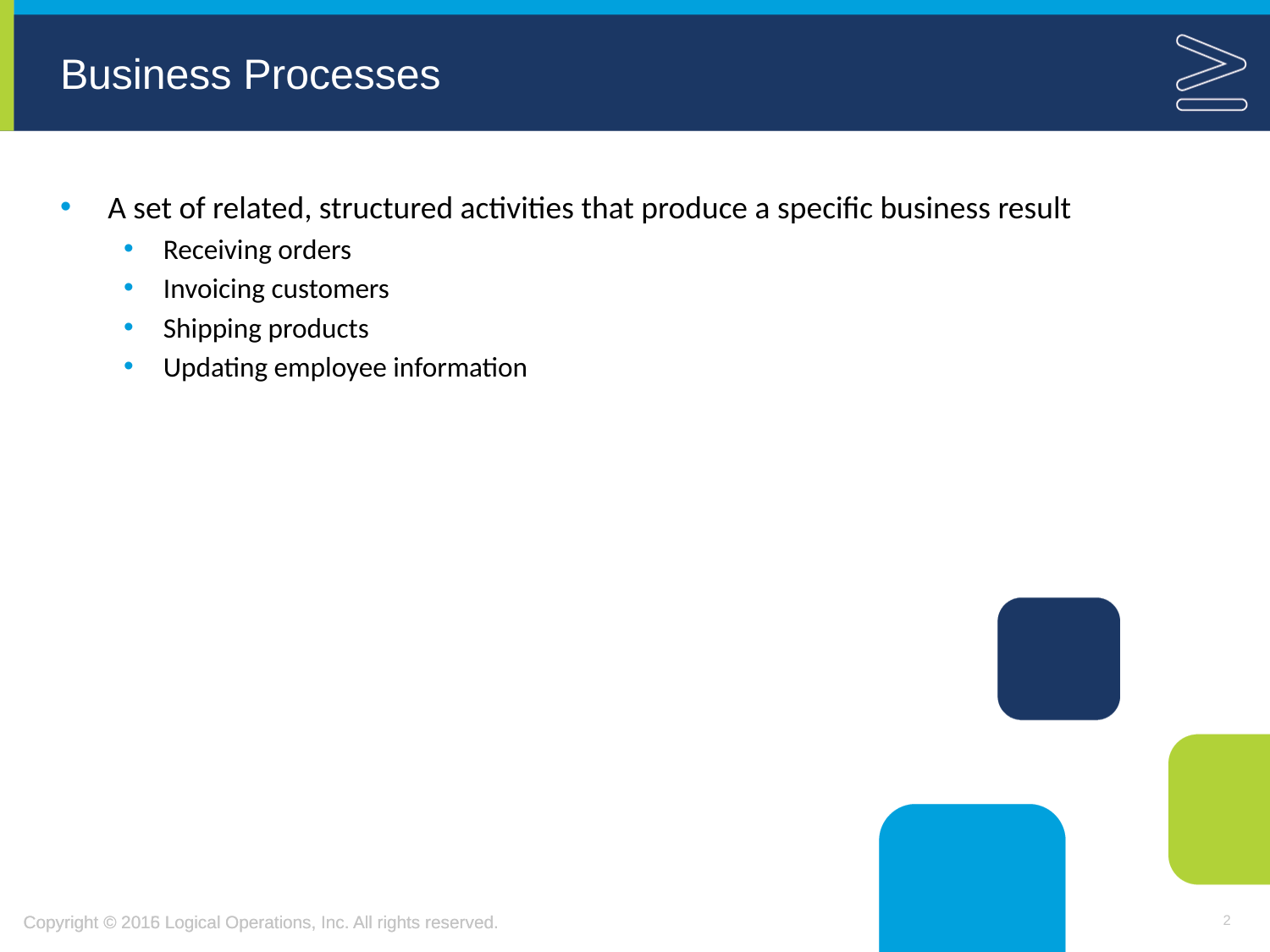

# Business Processes
A set of related, structured activities that produce a specific business result
Receiving orders
Invoicing customers
Shipping products
Updating employee information

2